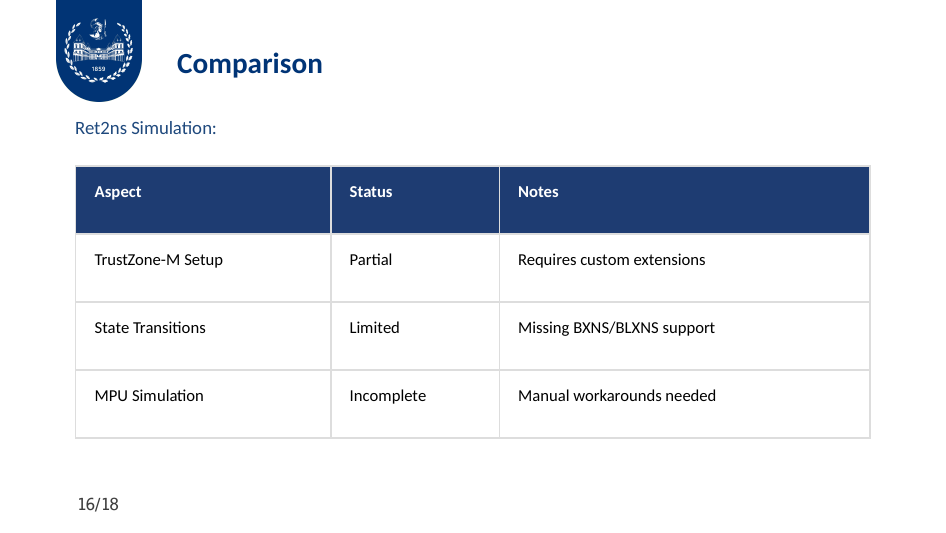

# Comparison
Ret2ns Simulation:

| Aspect | Status | Notes |
| --- | --- | --- |
| TrustZone-M Setup | Partial | Requires custom extensions |
| State Transitions | Limited | Missing BXNS/BLXNS support |
| MPU Simulation | Incomplete | Manual workarounds needed |
16/18